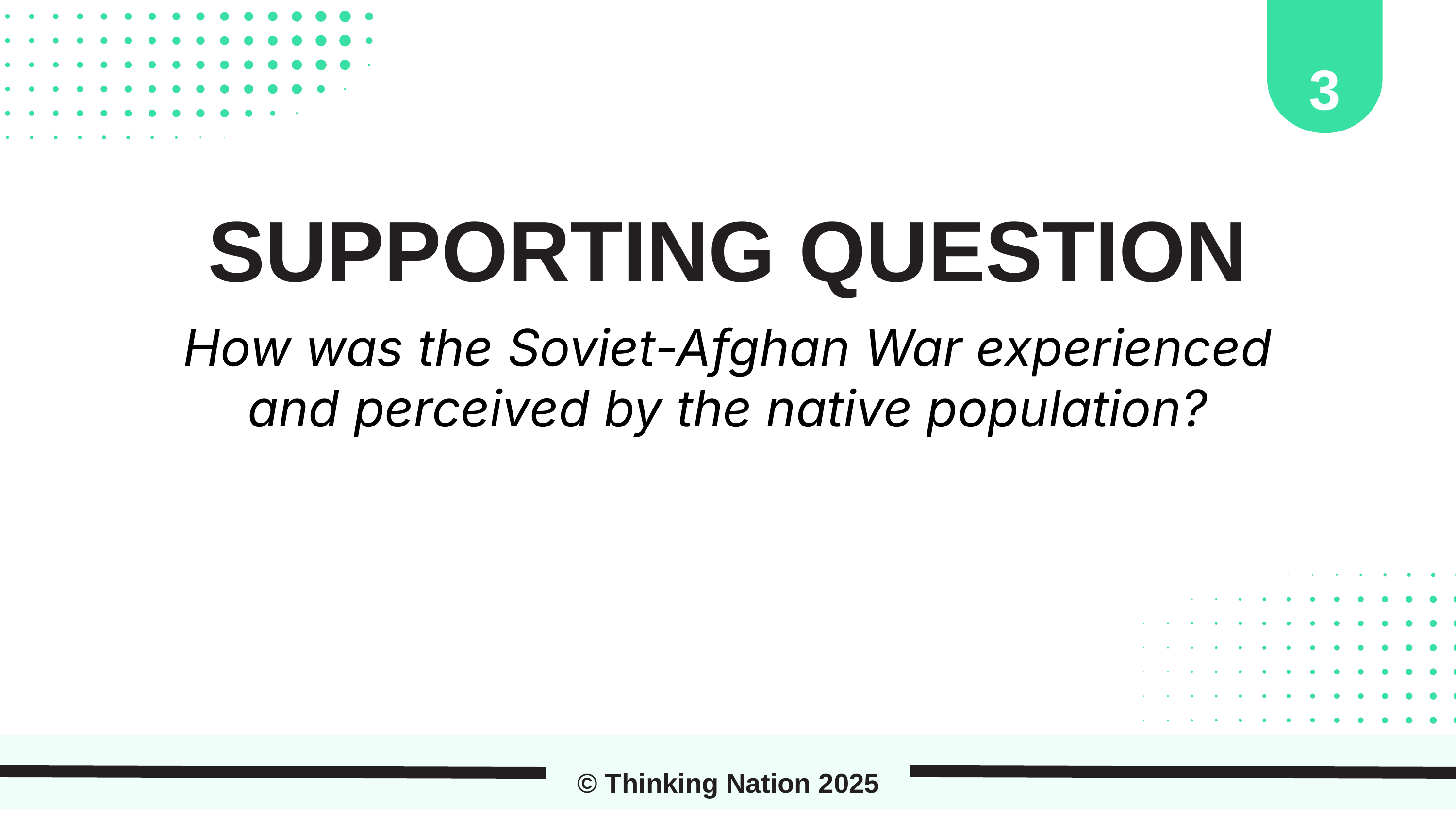

3
SUPPORTING QUESTION
How was the Soviet-Afghan War experienced and perceived by the native population?

© Thinking Nation 2025